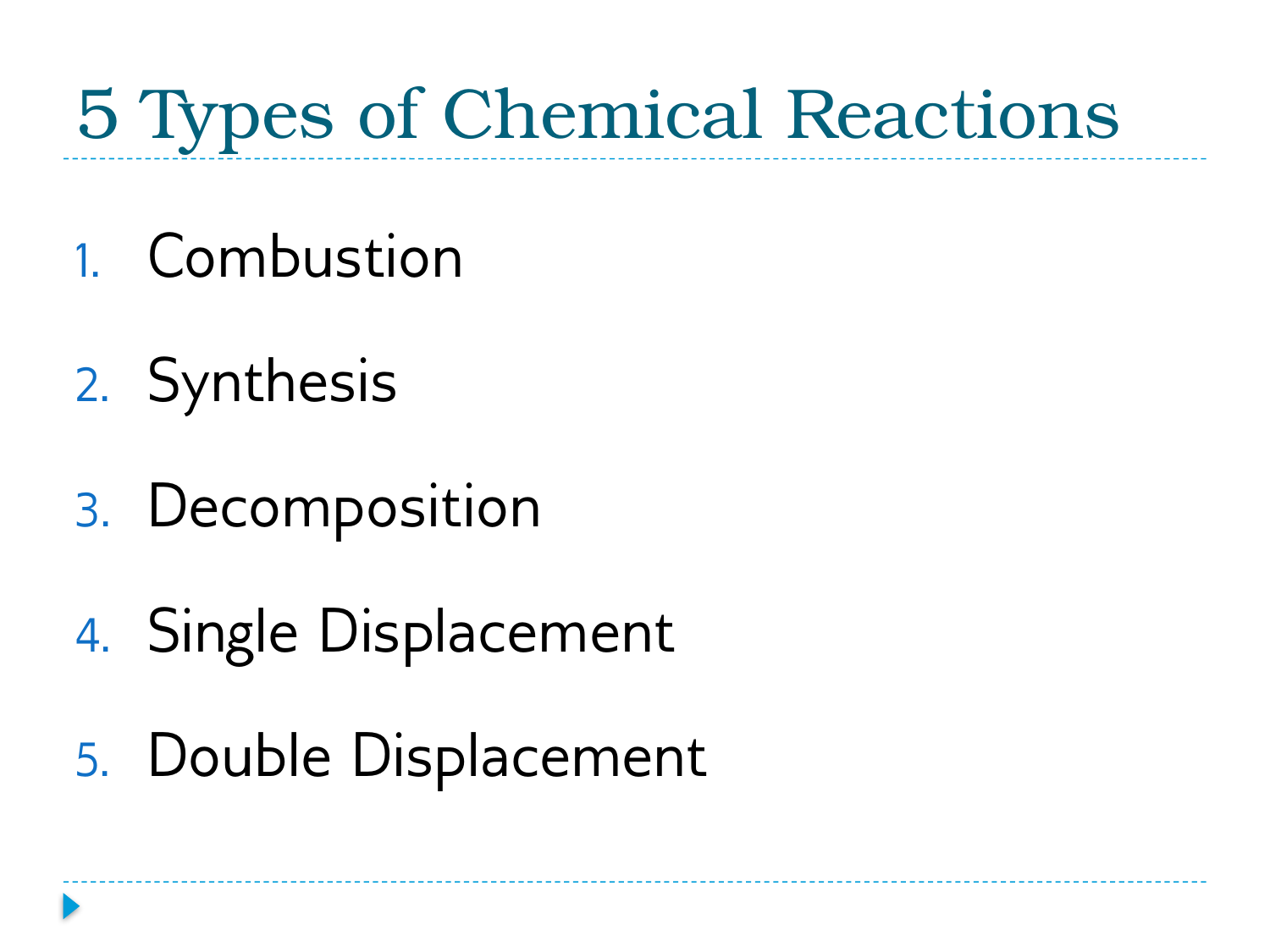

# 5 Types of Chemical Reactions
Combustion
Synthesis
Decomposition
Single Displacement
Double Displacement